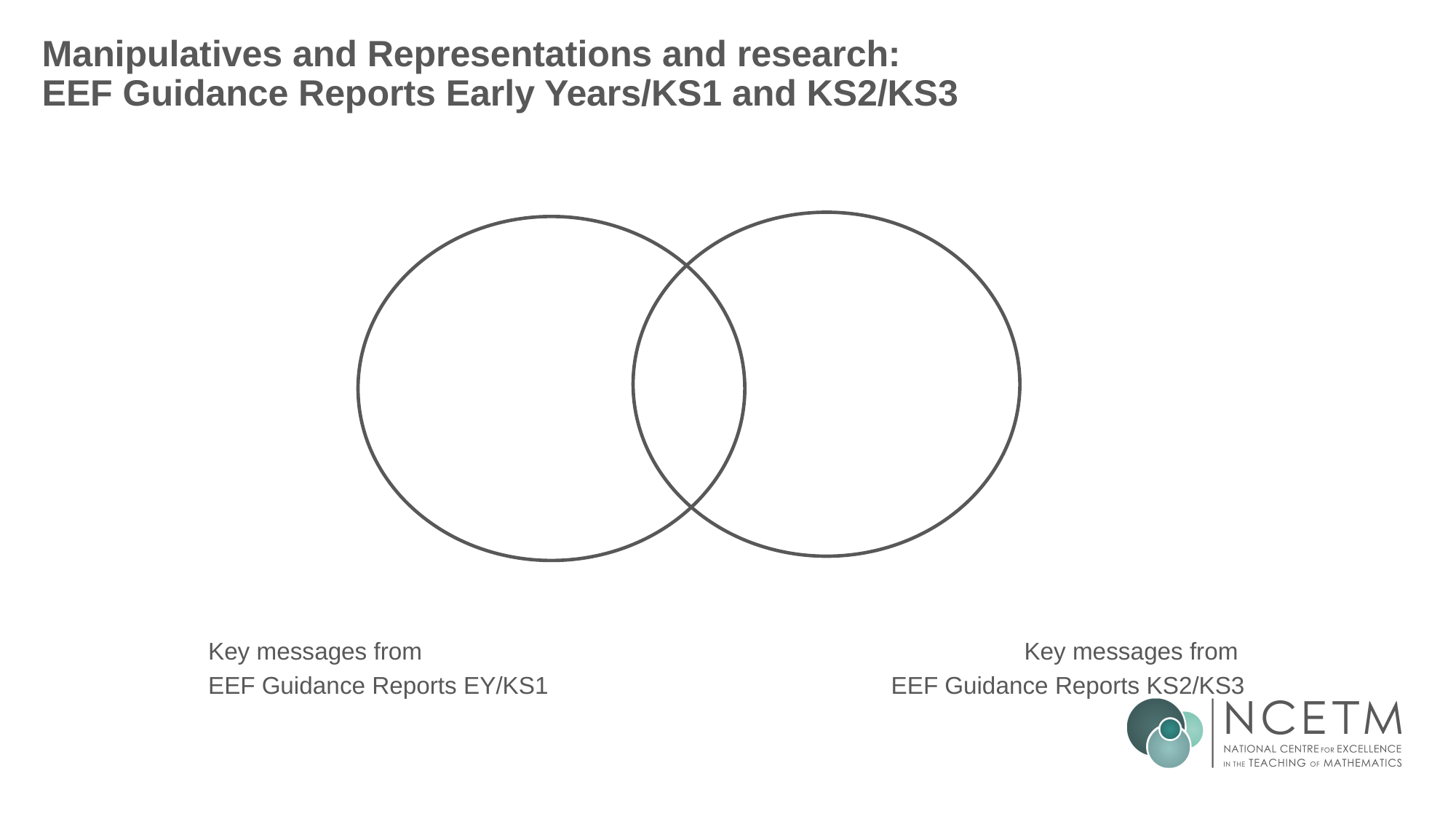

# Manipulatives and Representations and research: EEF Guidance Reports Early Years/KS1 and KS2/KS3

Key messages from
EEF Guidance Reports EY/KS1
Key messages from
EEF Guidance Reports KS2/KS3